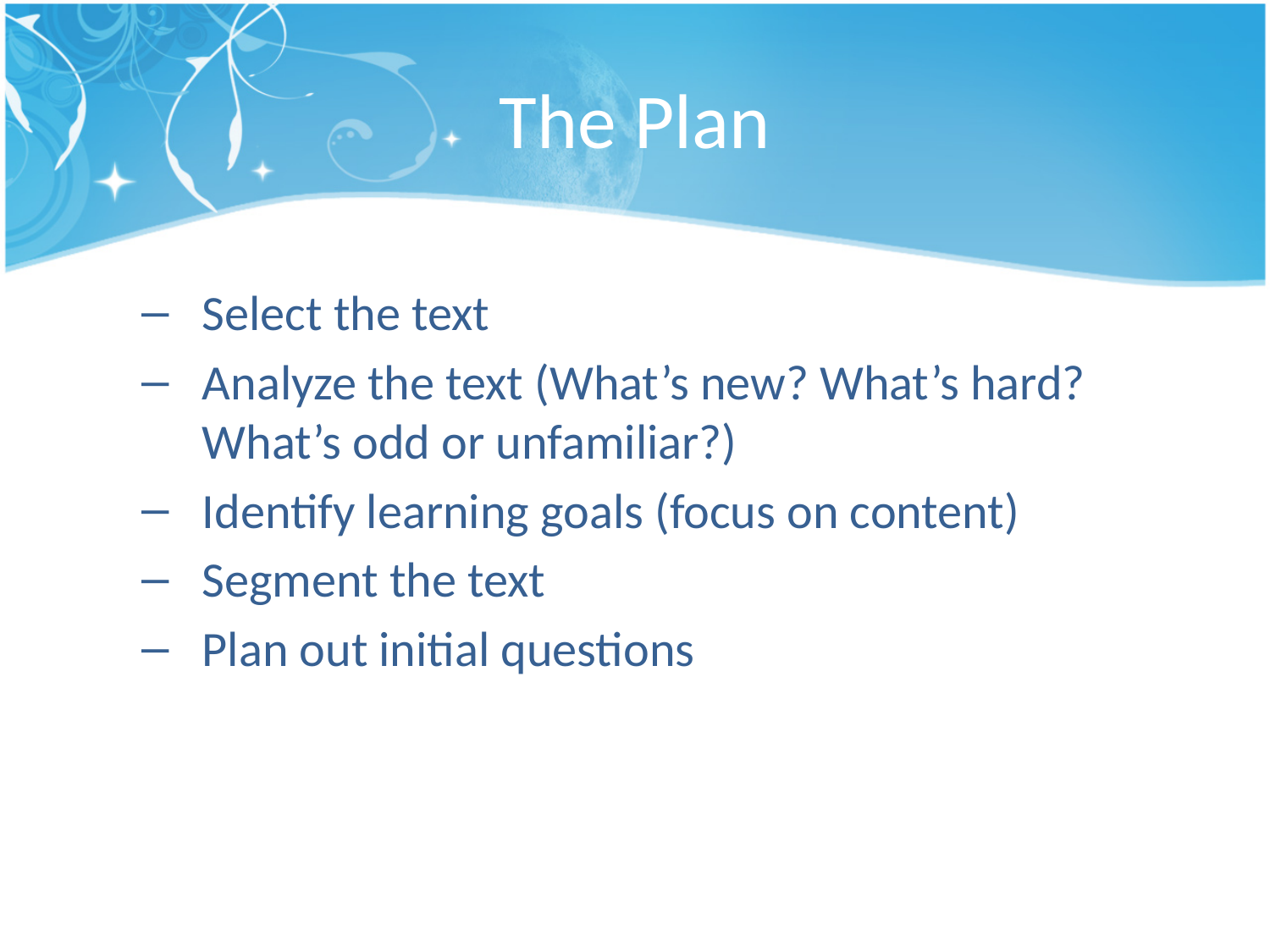

# The Plan
Select the text
Analyze the text (What’s new? What’s hard? What’s odd or unfamiliar?)
Identify learning goals (focus on content)
Segment the text
Plan out initial questions